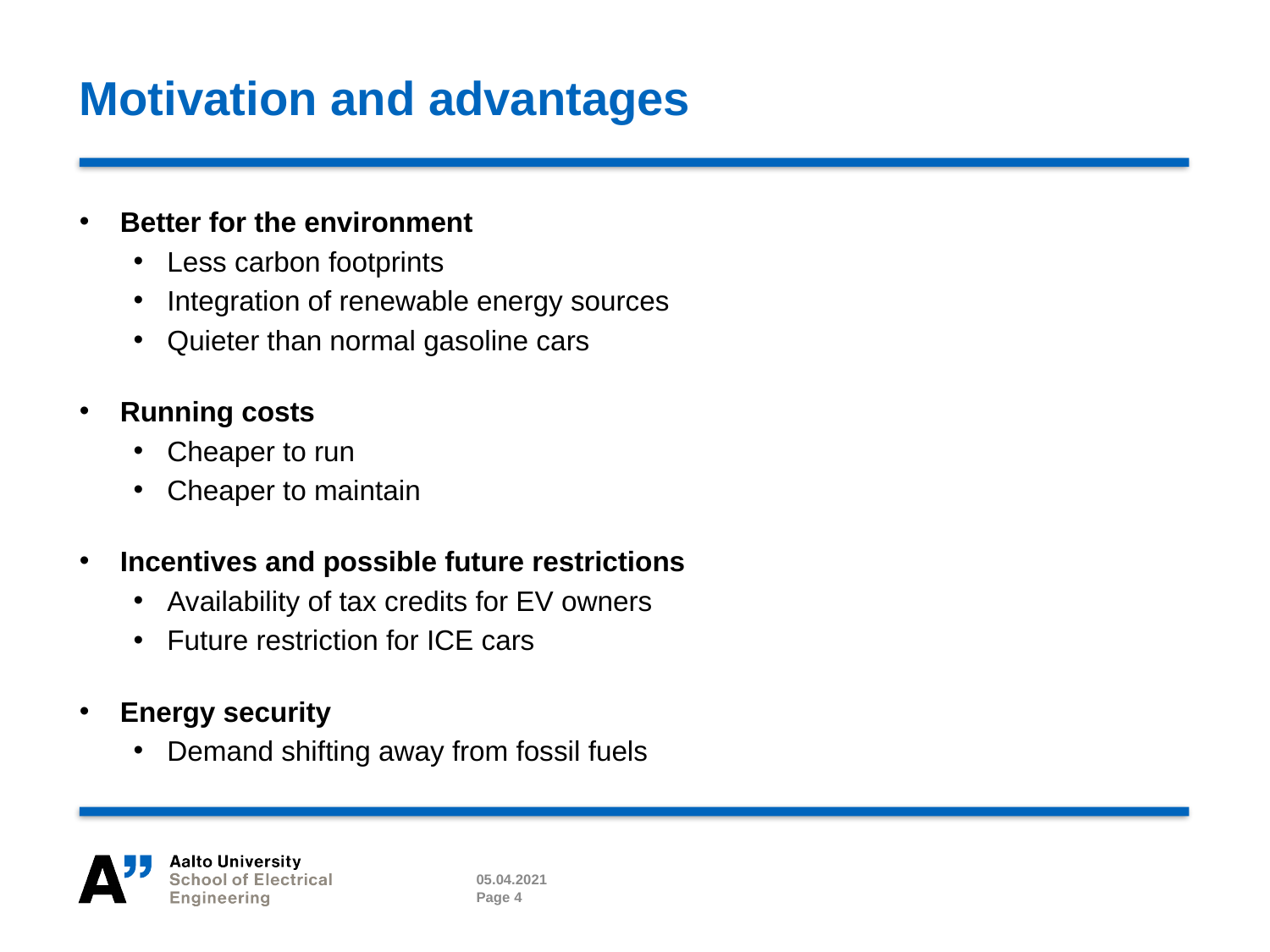

# Motivation and advantages
Better for the environment
Less carbon footprints
Integration of renewable energy sources
Quieter than normal gasoline cars

Running costs
Cheaper to run
Cheaper to maintain

Incentives and possible future restrictions
Availability of tax credits for EV owners
Future restriction for ICE cars

Energy security
Demand shifting away from fossil fuels

05.04.2021

Page 4